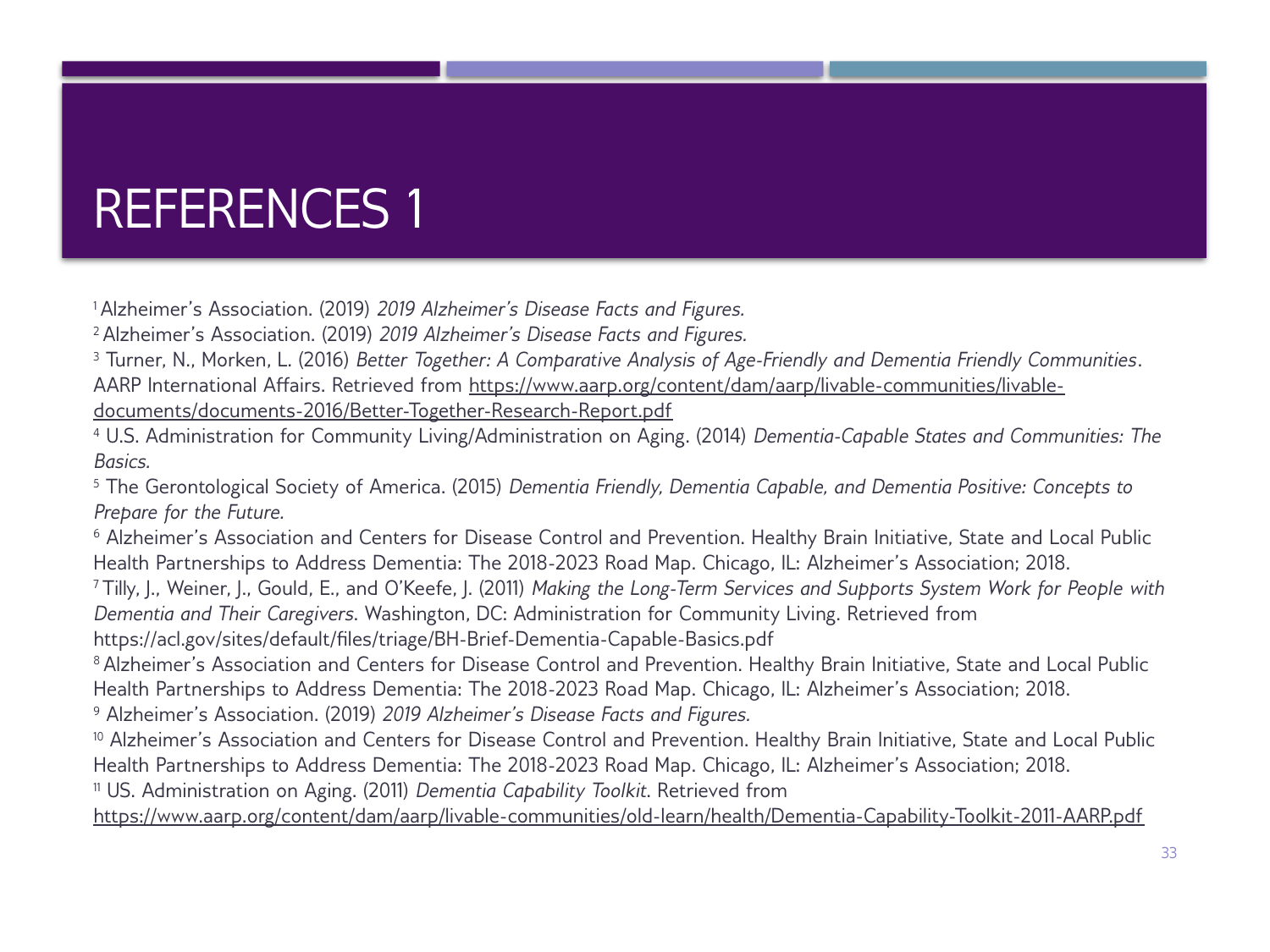

# References 1
1 Alzheimer’s Association. (2019) 2019 Alzheimer’s Disease Facts and Figures.
2 Alzheimer’s Association. (2019) 2019 Alzheimer’s Disease Facts and Figures.
3 Turner, N., Morken, L. (2016) Better Together: A Comparative Analysis of Age-Friendly and Dementia Friendly Communities. AARP International Affairs. Retrieved from https://www.aarp.org/content/dam/aarp/livable-communities/livable-documents/documents-2016/Better-Together-Research-Report.pdf
4 U.S. Administration for Community Living/Administration on Aging. (2014) Dementia-Capable States and Communities: The Basics.
5 The Gerontological Society of America. (2015) Dementia Friendly, Dementia Capable, and Dementia Positive: Concepts to Prepare for the Future.
6 Alzheimer’s Association and Centers for Disease Control and Prevention. Healthy Brain Initiative, State and Local Public Health Partnerships to Address Dementia: The 2018-2023 Road Map. Chicago, IL: Alzheimer’s Association; 2018.
7 Tilly, J., Weiner, J., Gould, E., and O’Keefe, J. (2011) Making the Long-Term Services and Supports System Work for People with Dementia and Their Caregivers. Washington, DC: Administration for Community Living. Retrieved from https://acl.gov/sites/default/files/triage/BH-Brief-Dementia-Capable-Basics.pdf
8 Alzheimer’s Association and Centers for Disease Control and Prevention. Healthy Brain Initiative, State and Local Public Health Partnerships to Address Dementia: The 2018-2023 Road Map. Chicago, IL: Alzheimer’s Association; 2018.
9 Alzheimer’s Association. (2019) 2019 Alzheimer’s Disease Facts and Figures.
10 Alzheimer’s Association and Centers for Disease Control and Prevention. Healthy Brain Initiative, State and Local Public Health Partnerships to Address Dementia: The 2018-2023 Road Map. Chicago, IL: Alzheimer’s Association; 2018.
11 US. Administration on Aging. (2011) Dementia Capability Toolkit. Retrieved from https://www.aarp.org/content/dam/aarp/livable-communities/old-learn/health/Dementia-Capability-Toolkit-2011-AARP.pdf
33